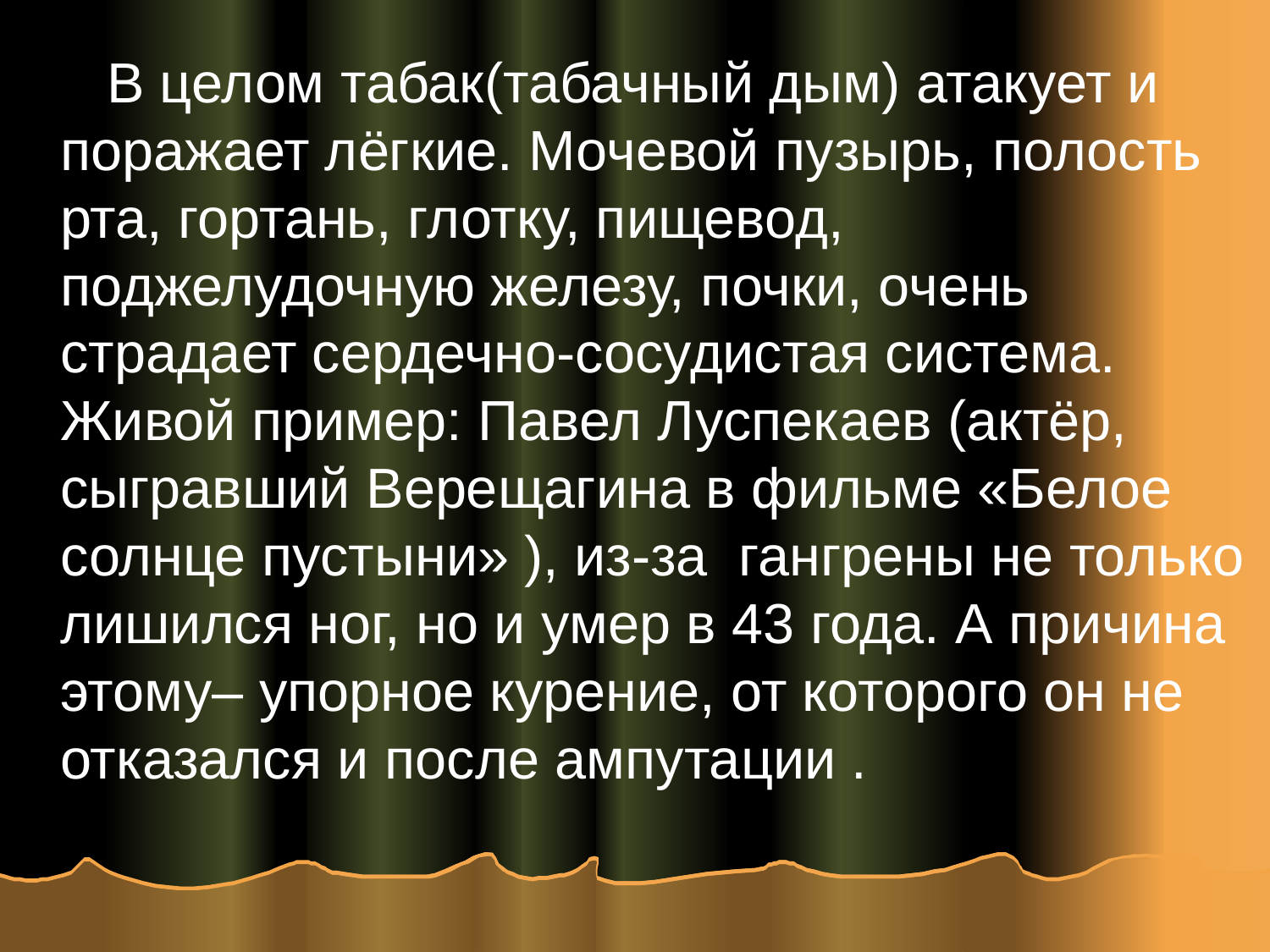

В целом табак(табачный дым) атакует и поражает лёгкие. Мочевой пузырь, полость рта, гортань, глотку, пищевод, поджелудочную железу, почки, очень страдает сердечно-сосудистая система. Живой пример: Павел Луспекаев (актёр, сыгравший Верещагина в фильме «Белое солнце пустыни» ), из-за  гангрены не только лишился ног, но и умер в 43 года. А причина этому– упорное курение, от которого он не отказался и после ампутации .